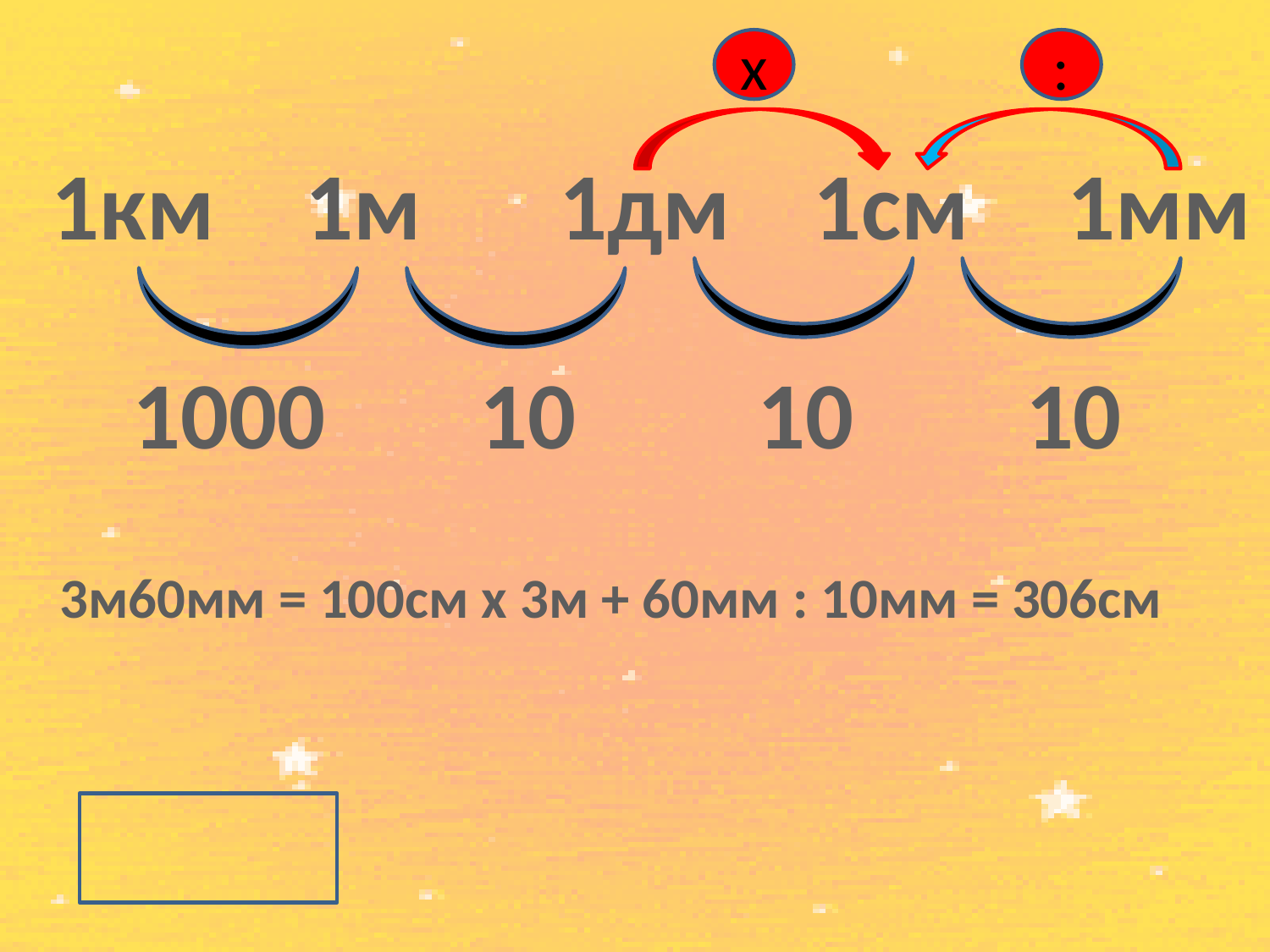

х
:

1км	1м		1дм	1см	1мм

1000
10
10
10
3м60мм = 100см х 3м + 60мм : 10мм = 306см